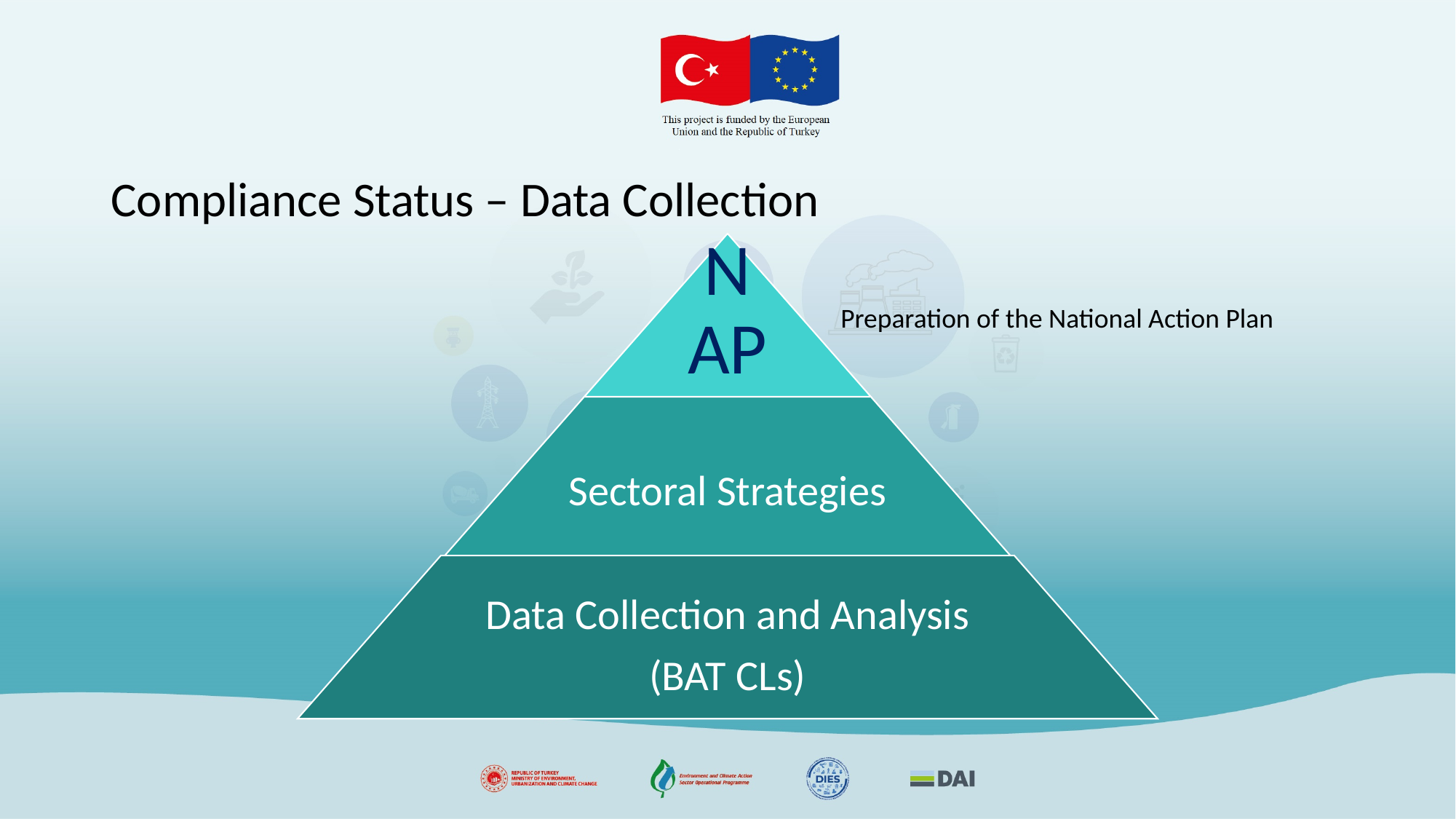

# Compliance Status – Data Collection
NAP
Sectoral Strategies
Data Collection and Analysis
(BAT CLs)
Preparation of the National Action Plan